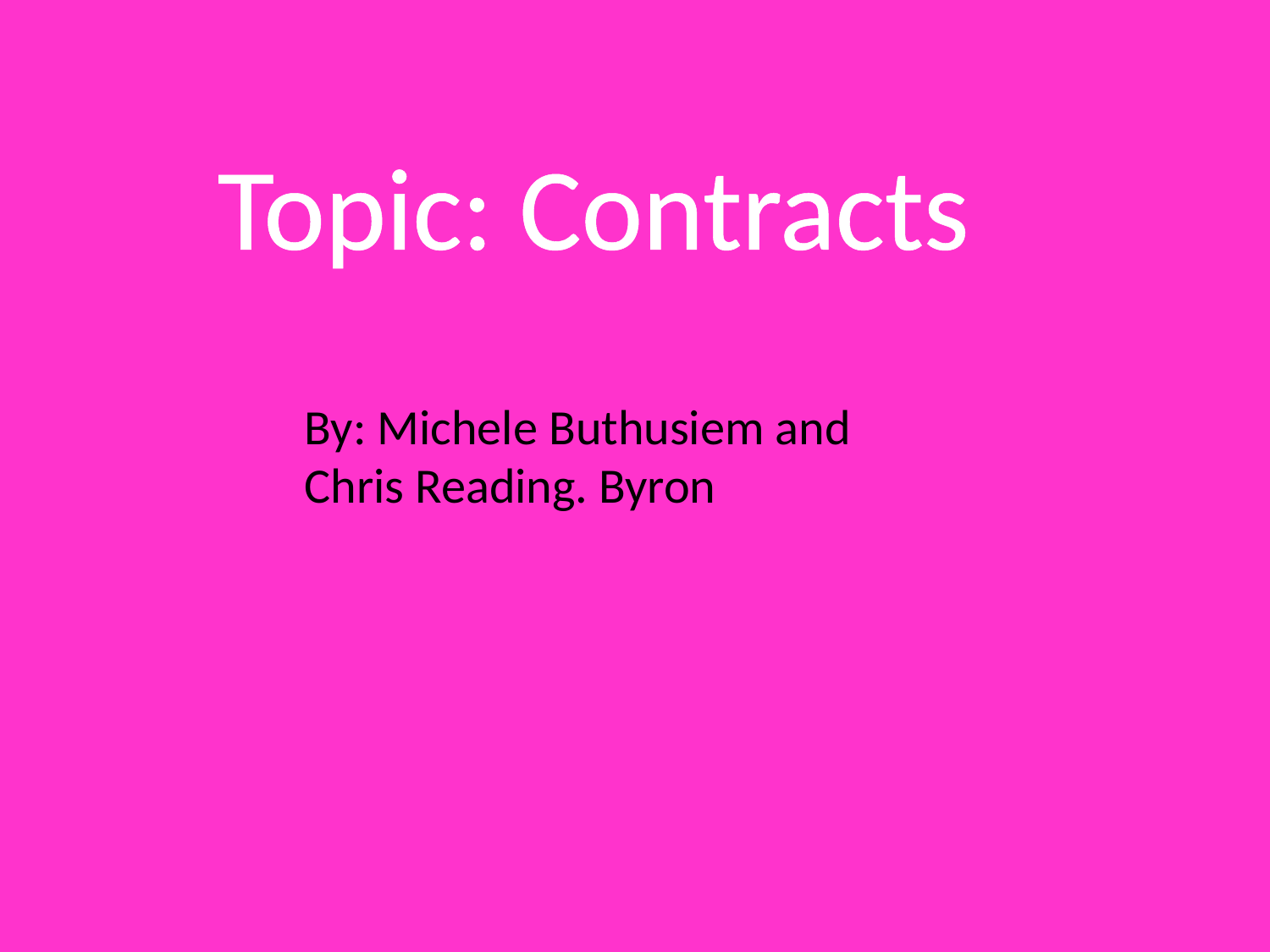

Topic: Contracts
By: Michele Buthusiem and Chris Reading. Byron